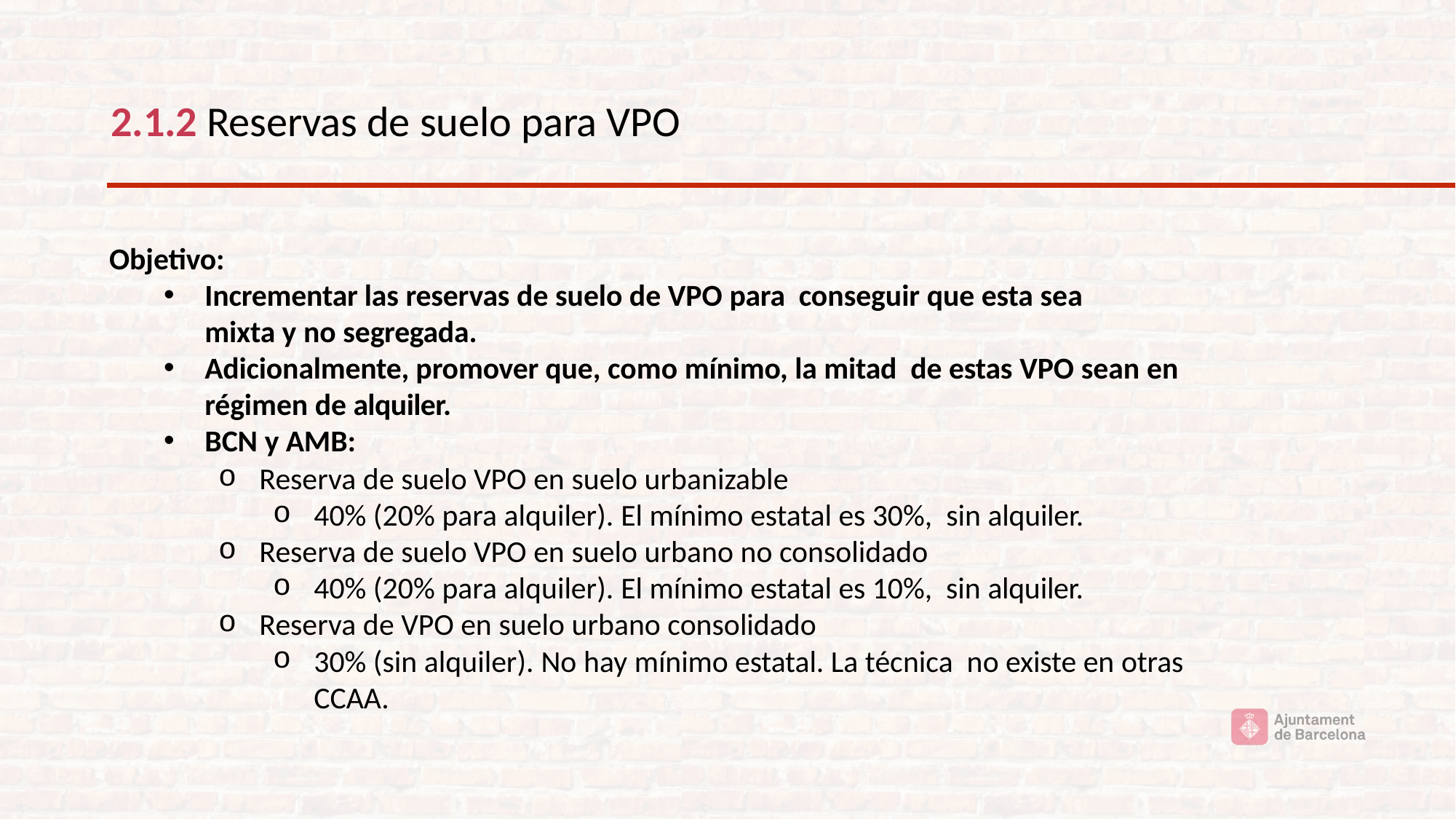

# 2.1.2 Reservas de suelo para VPO

Objetivo:
Incrementar las reservas de suelo de VPO para  conseguir que esta sea mixta y no segregada.
Adicionalmente, promover que, como mínimo, la mitad  de estas VPO sean en régimen de alquiler.
BCN y AMB:
Reserva de suelo VPO en suelo urbanizable
40% (20% para alquiler). El mínimo estatal es 30%,  sin alquiler.
Reserva de suelo VPO en suelo urbano no consolidado
40% (20% para alquiler). El mínimo estatal es 10%,  sin alquiler.
Reserva de VPO en suelo urbano consolidado
30% (sin alquiler). No hay mínimo estatal. La técnica  no existe en otras CCAA.